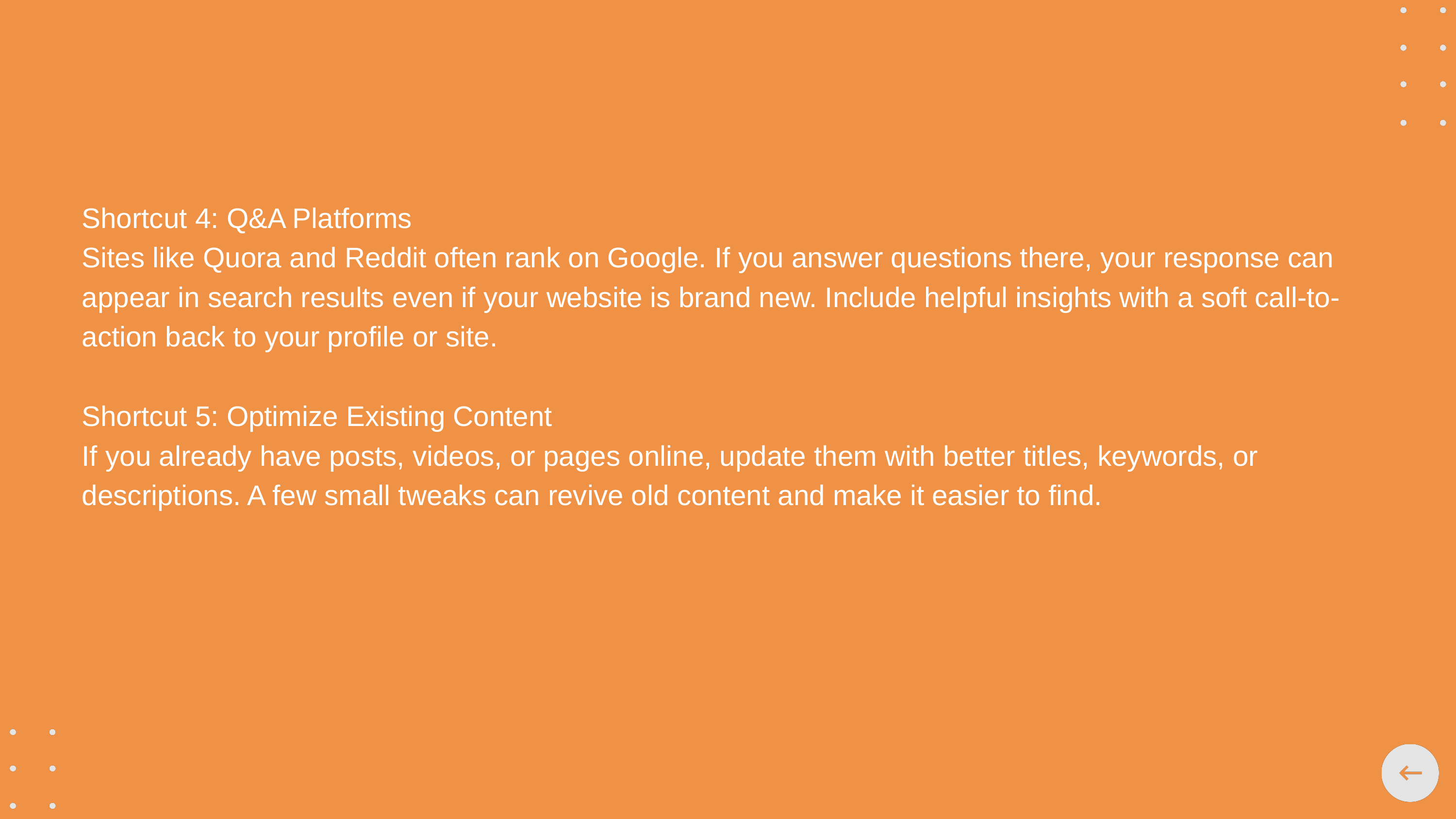

Shortcut 4: Q&A Platforms
Sites like Quora and Reddit often rank on Google. If you answer questions there, your response can appear in search results even if your website is brand new. Include helpful insights with a soft call-to-action back to your profile or site.

Shortcut 5: Optimize Existing Content
If you already have posts, videos, or pages online, update them with better titles, keywords, or descriptions. A few small tweaks can revive old content and make it easier to find.